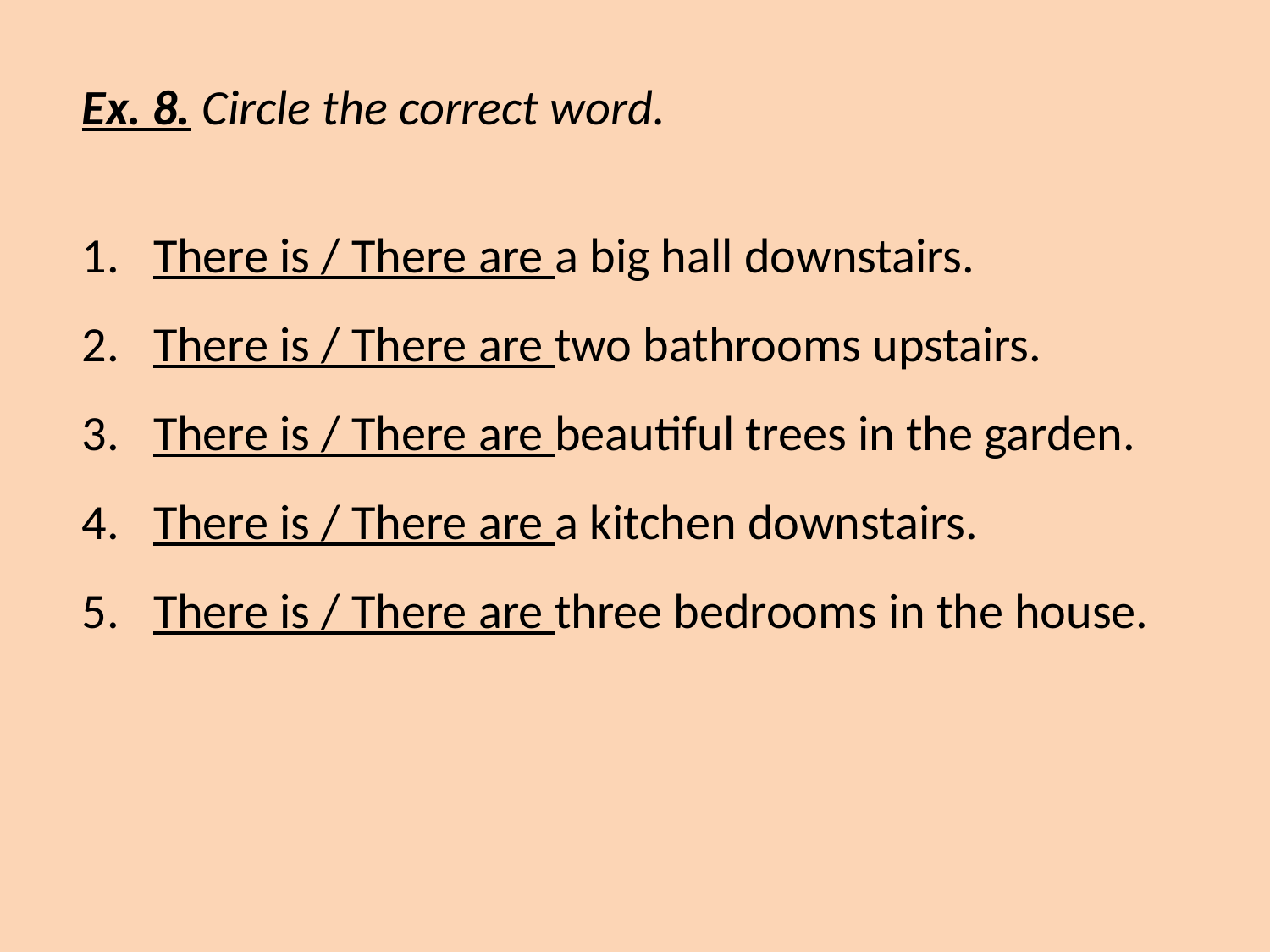

Ex. 8. Circle the correct word.

There is / There are a big hall downstairs.
There is / There are two bathrooms upstairs.
There is / There are beautiful trees in the garden.
There is / There are a kitchen downstairs.
There is / There are three bedrooms in the house.